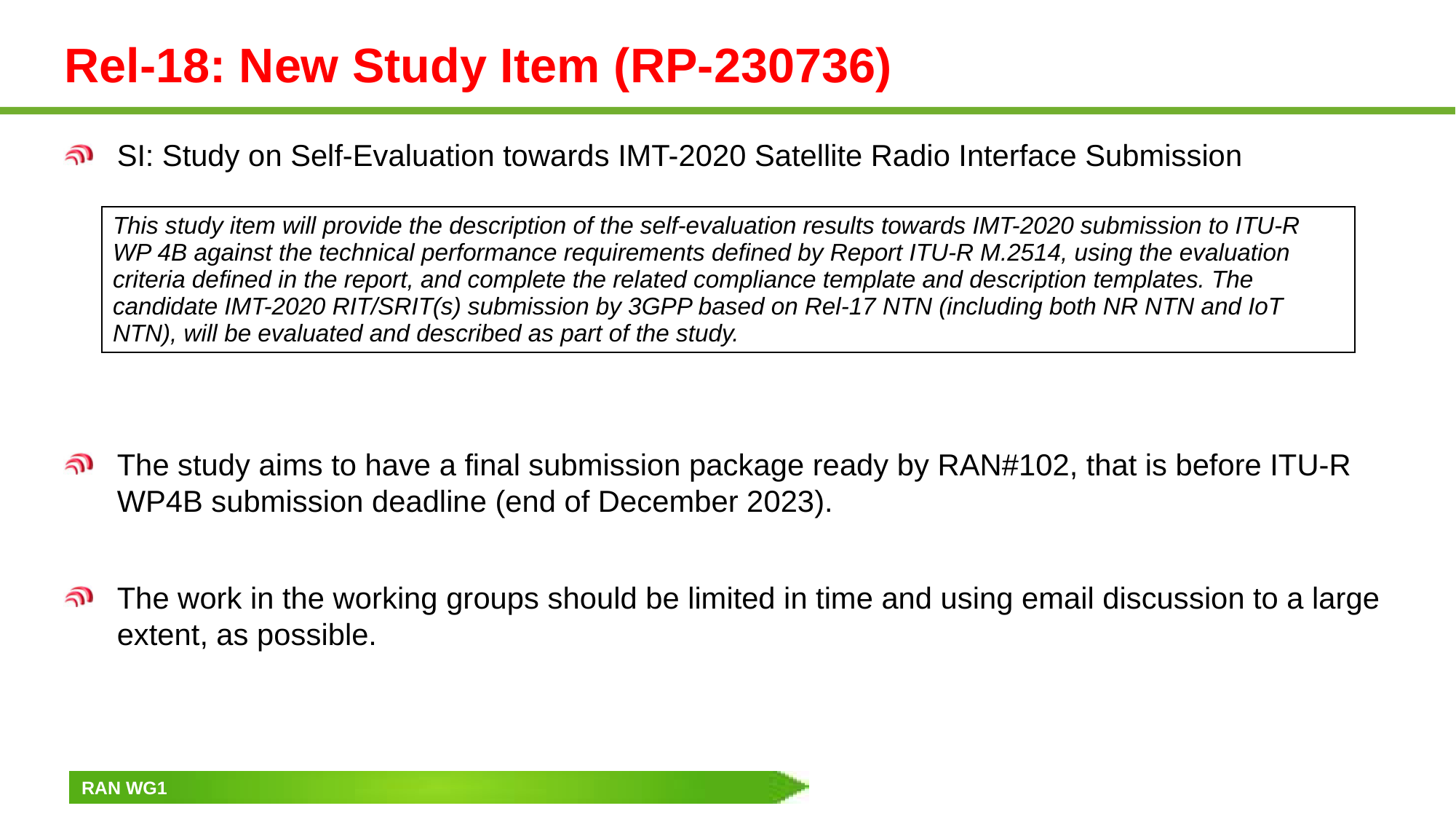

# Rel-18: New Study Item (RP-230736)
SI: Study on Self-Evaluation towards IMT-2020 Satellite Radio Interface Submission

The study aims to have a final submission package ready by RAN#102, that is before ITU-R WP4B submission deadline (end of December 2023).

The work in the working groups should be limited in time and using email discussion to a large extent, as possible.

| This study item will provide the description of the self-evaluation results towards IMT-2020 submission to ITU-R WP 4B against the technical performance requirements defined by Report ITU-R M.2514, using the evaluation criteria defined in the report, and complete the related compliance template and description templates. The candidate IMT-2020 RIT/SRIT(s) submission by 3GPP based on Rel-17 NTN (including both NR NTN and IoT NTN), will be evaluated and described as part of the study. |
| --- |